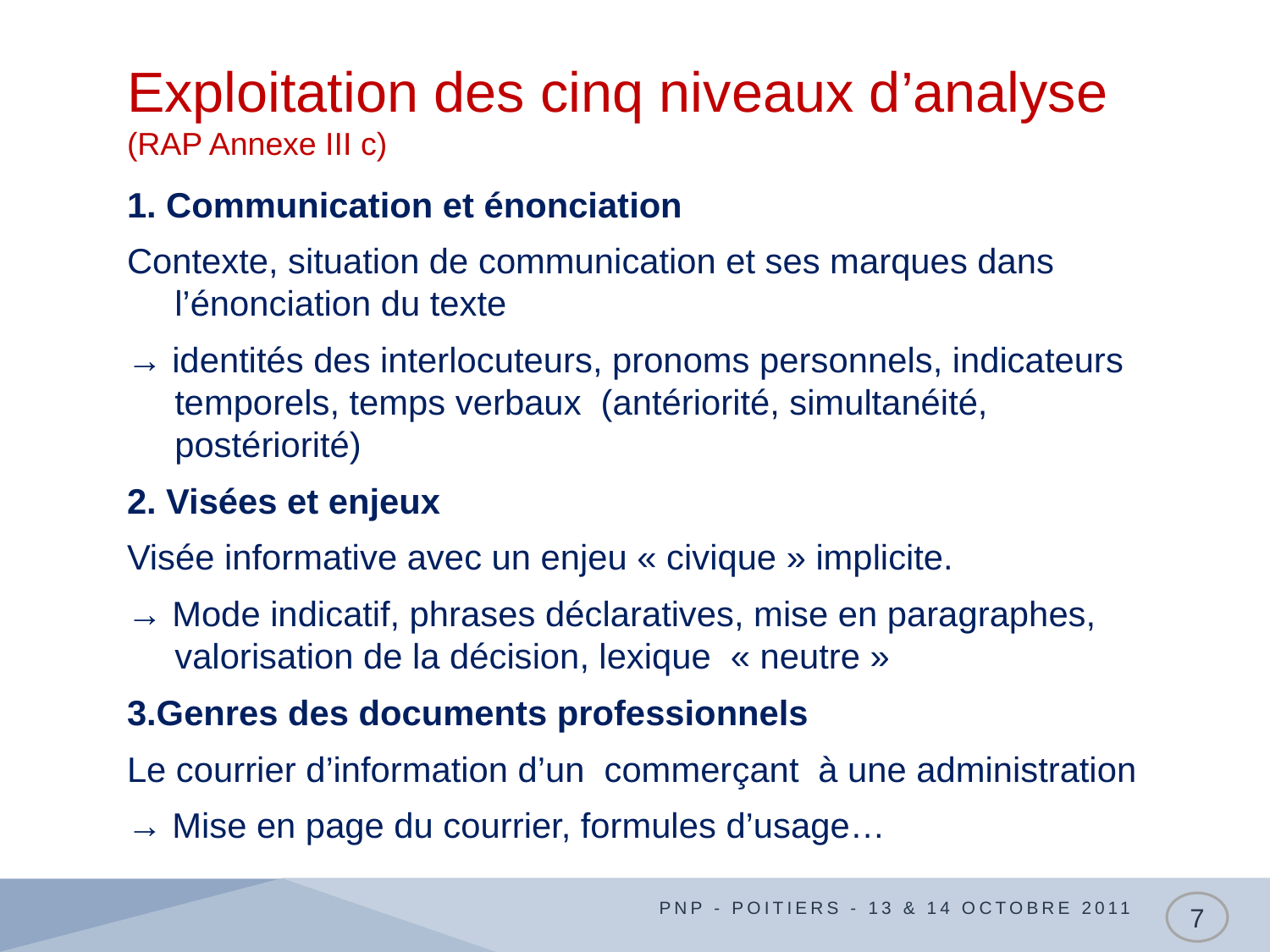

# Exploitation des cinq niveaux d’analyse (RAP Annexe III c)
1. Communication et énonciation
Contexte, situation de communication et ses marques dans l’énonciation du texte
→ identités des interlocuteurs, pronoms personnels, indicateurs temporels, temps verbaux  (antériorité, simultanéité, postériorité)
2. Visées et enjeux
Visée informative avec un enjeu « civique » implicite.
→ Mode indicatif, phrases déclaratives, mise en paragraphes, valorisation de la décision, lexique  « neutre »
3.Genres des documents professionnels
Le courrier d’information d’un  commerçant  à une administration
→ Mise en page du courrier, formules d’usage…

PNP - Poitiers - 13 & 14 octobre 2011
7